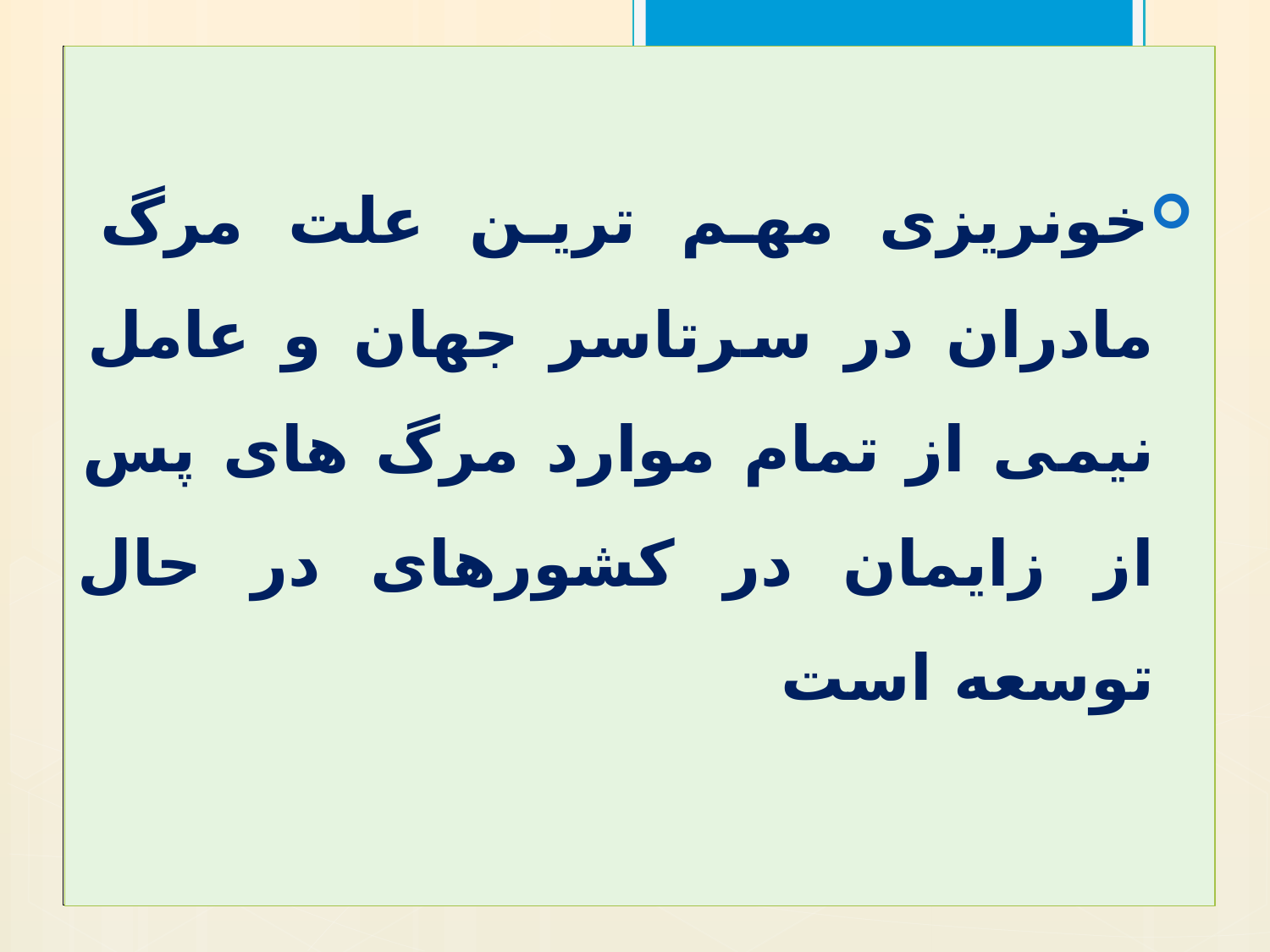

خونریزی مهم ترین علت مرگ مادران در سرتاسر جهان و عامل نیمی از تمام موارد مرگ های پس از زایمان در کشورهای در حال توسعه است